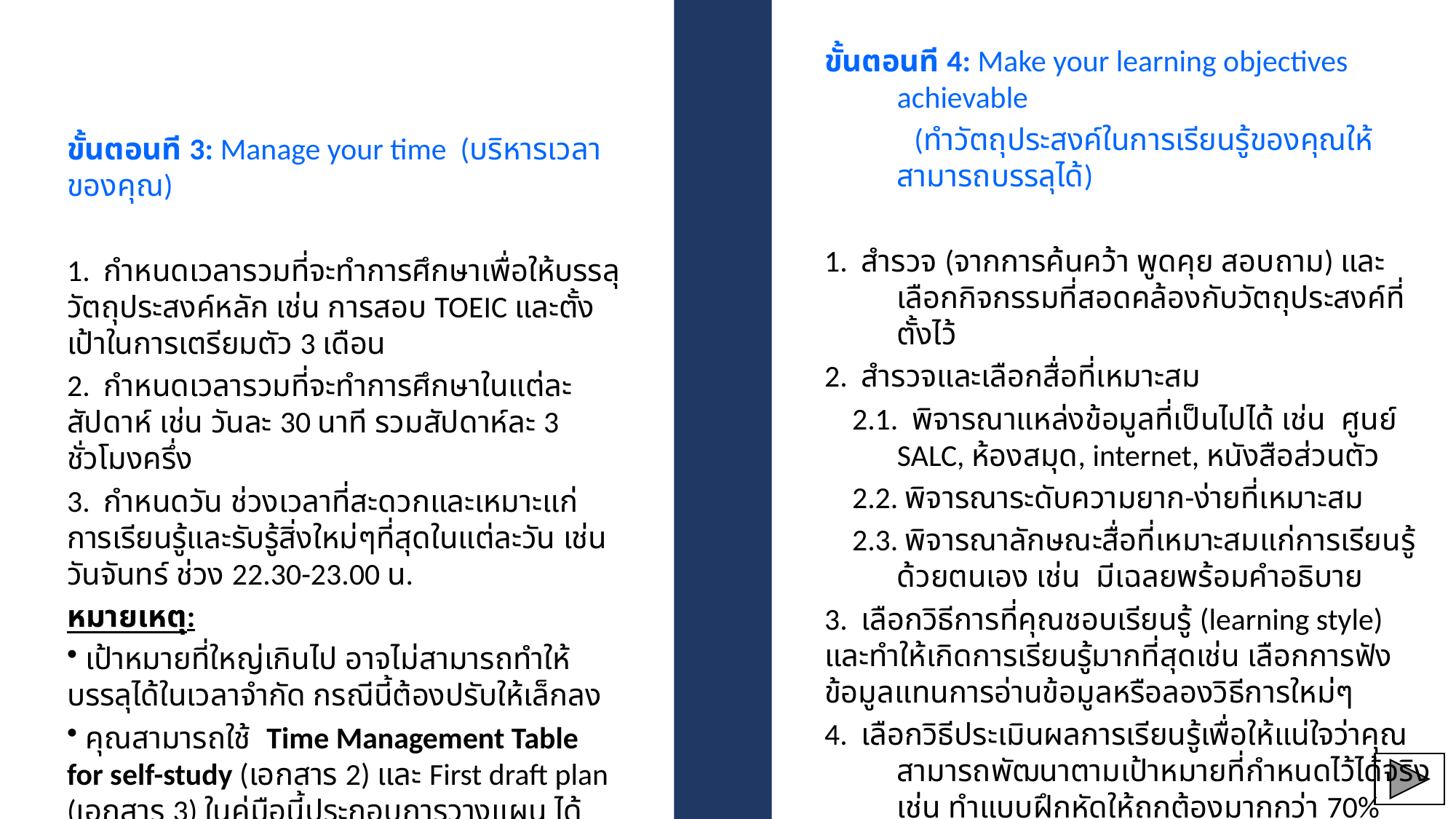

ขั้นตอนที 4: Make your learning objectives achievable
             (ทำวัตถุประสงค์ในการเรียนรู้ของคุณให้สามารถบรรลุได้)

1.  สำรวจ (จากการค้นคว้า พูดคุย สอบถาม) และเลือกกิจกรรมที่สอดคล้องกับวัตถุประสงค์ที่ตั้งไว้
2.  สำรวจและเลือกสื่อที่เหมาะสม
    2.1.  พิจารณาแหล่งข้อมูลที่เป็นไปได้ เช่น  ศูนย์ SALC, ห้องสมุด, internet, หนังสือส่วนตัว
    2.2. พิจารณาระดับความยาก-ง่ายที่เหมาะสม
    2.3. พิจารณาลักษณะสื่อที่เหมาะสมแก่การเรียนรู้ด้วยตนเอง เช่น  มีเฉลยพร้อมคำอธิบาย
3.  เลือกวิธีการที่คุณชอบเรียนรู้ (learning style) และทำให้เกิดการเรียนรู้มากที่สุดเช่น เลือกการฟังข้อมูลแทนการอ่านข้อมูลหรือลองวิธีการใหม่ๆ
4.  เลือกวิธีประเมินผลการเรียนรู้เพื่อให้แน่ใจว่าคุณสามารถพัฒนาตามเป้าหมายที่กำหนดไว้ได้จริง เช่น ทำแบบฝึกหัดให้ถูกต้องมากกว่า 70% หรือให้เพื่อนช่วยทดสอบ
ขั้นตอนที 3: Manage your time  (บริหารเวลาของคุณ)

1.  กำหนดเวลารวมที่จะทำการศึกษาเพื่อให้บรรลุวัตถุประสงค์หลัก เช่น การสอบ TOEIC และตั้งเป้าในการเตรียมตัว 3 เดือน
2.  กำหนดเวลารวมที่จะทำการศึกษาในแต่ละสัปดาห์ เช่น วันละ 30 นาที รวมสัปดาห์ละ 3 ชั่วโมงครึ่ง
3.  กำหนดวัน ช่วงเวลาที่สะดวกและเหมาะแก่การเรียนรู้และรับรู้สิ่งใหม่ๆที่สุดในแต่ละวัน เช่น วันจันทร์ ช่วง 22.30-23.00 น.
หมายเหตุ:
 เป้าหมายที่ใหญ่เกินไป อาจไม่สามารถทำให้บรรลุได้ในเวลาจำกัด กรณีนี้ต้องปรับให้เล็กลง
 คุณสามารถใช้  Time Management Table for self-study (เอกสาร 2) และ First draft plan  (เอกสาร 3) ในคู่มือนี้ประกอบการวางแผน ได้